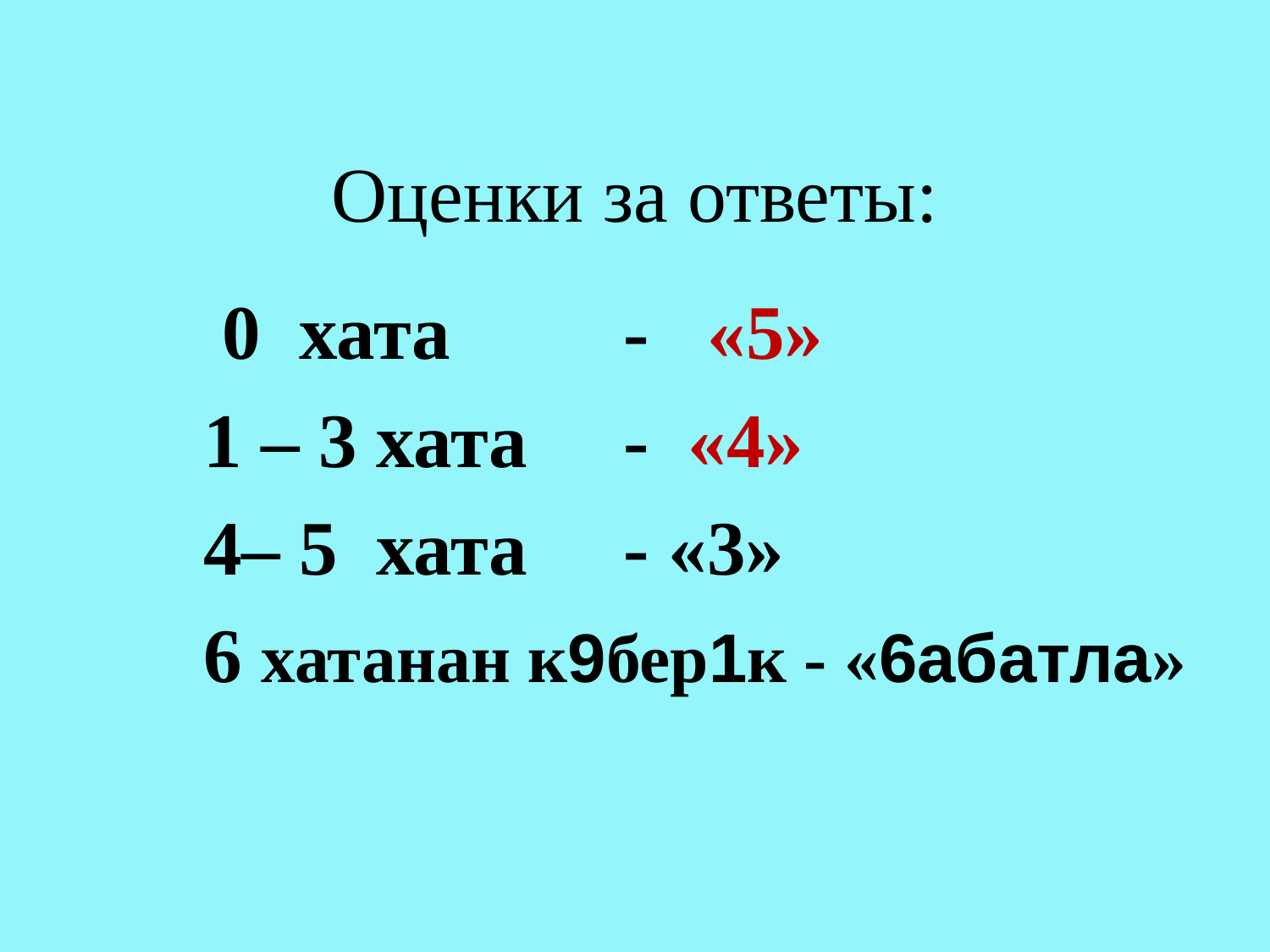

# Оценки за ответы:
 0  хата         -   «5»
1 – 3 хата     -  «4»
4– 5  хата     - «3»
6 хатанан к9бер1к - «6абатла»